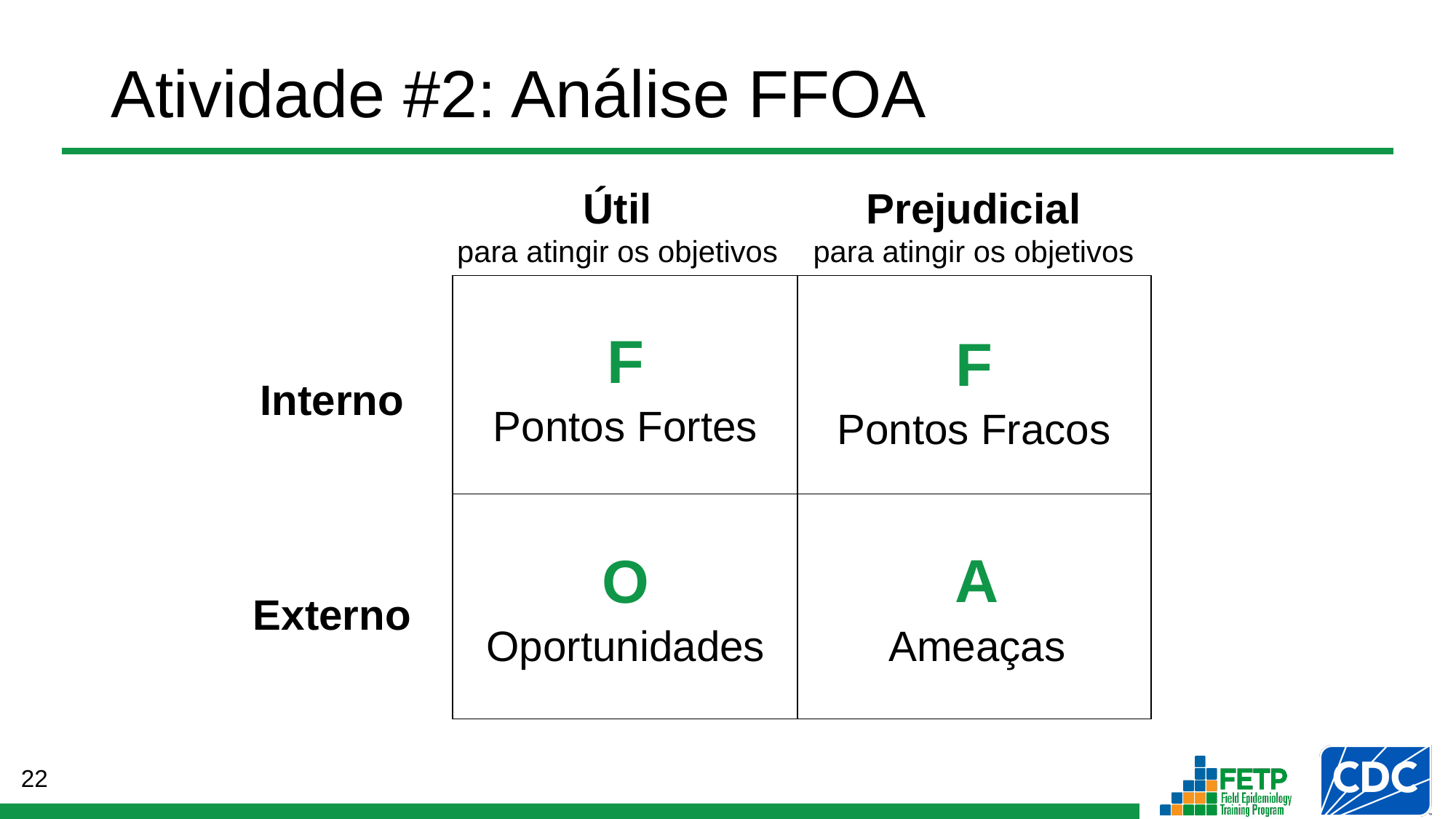

# Atividade #2: Análise FFOA
Útil
para atingir os objetivos
Prejudicial
para atingir os objetivos
| F Pontos Fortes |
| --- |
|  |  |
| --- | --- |
|  |  |
| F Pontos Fracos |
| --- |
Interno
| A Ameaças |
| --- |
| O Oportunidades |
| --- |
Externo